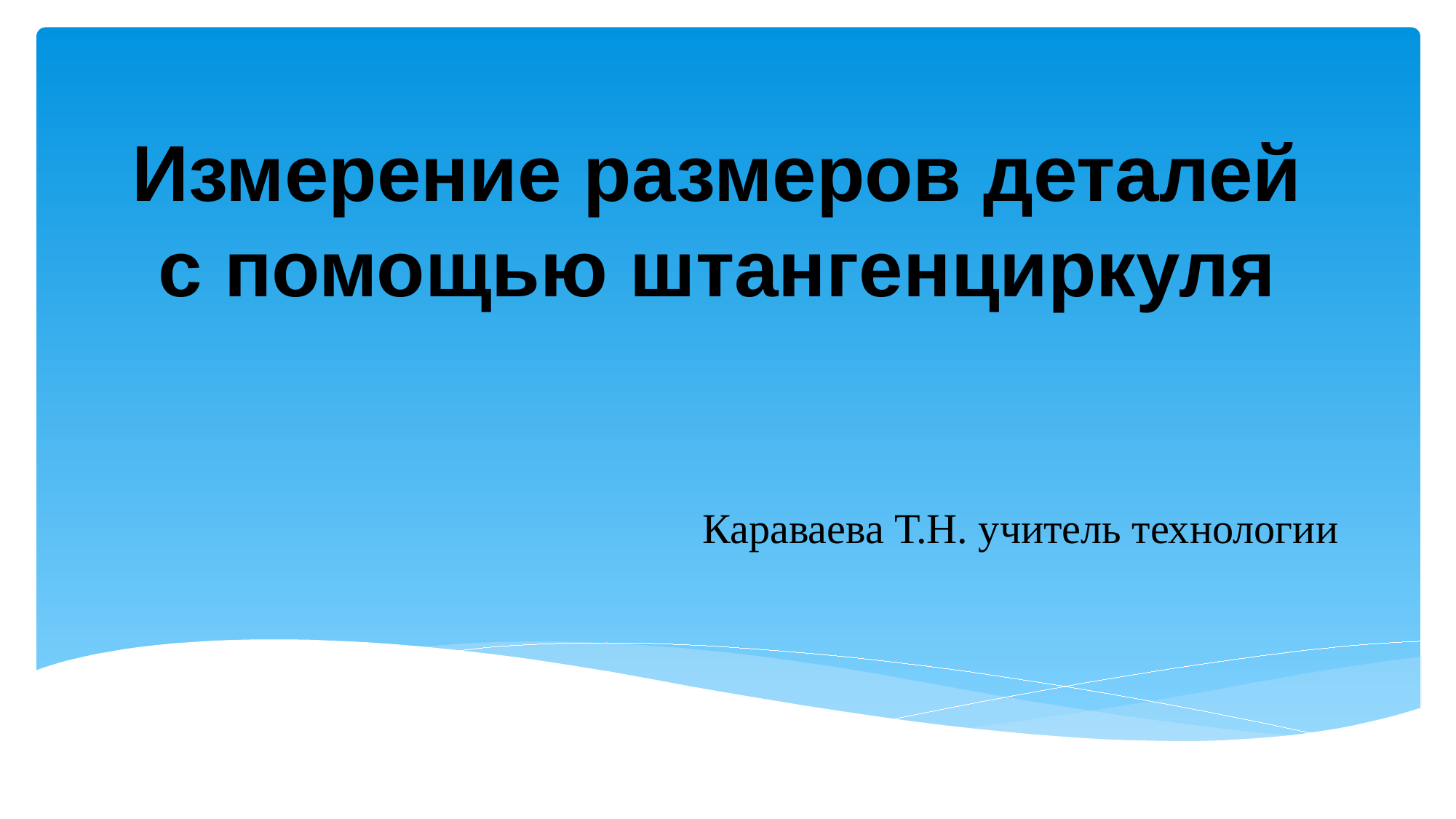

# Измерение размеров деталей с помощью штангенциркуля
Караваева Т.Н. учитель технологии